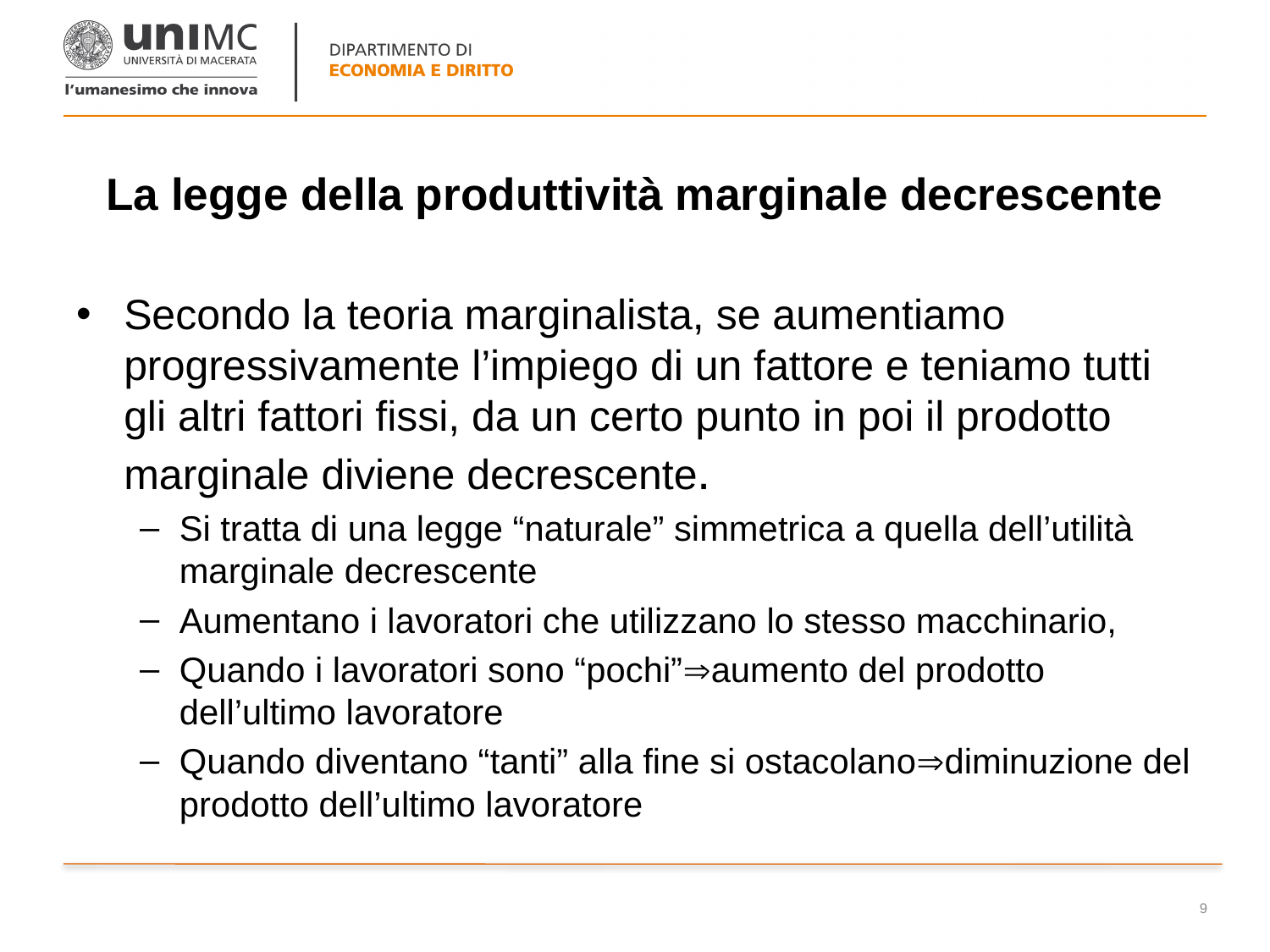

# La legge della produttività marginale decrescente
Secondo la teoria marginalista, se aumentiamo progressivamente l’impiego di un fattore e teniamo tutti gli altri fattori fissi, da un certo punto in poi il prodotto marginale diviene decrescente.
Si tratta di una legge “naturale” simmetrica a quella dell’utilità marginale decrescente
Aumentano i lavoratori che utilizzano lo stesso macchinario,
Quando i lavoratori sono “pochi”⇒aumento del prodotto dell’ultimo lavoratore
Quando diventano “tanti” alla fine si ostacolano⇒diminuzione del prodotto dell’ultimo lavoratore
9